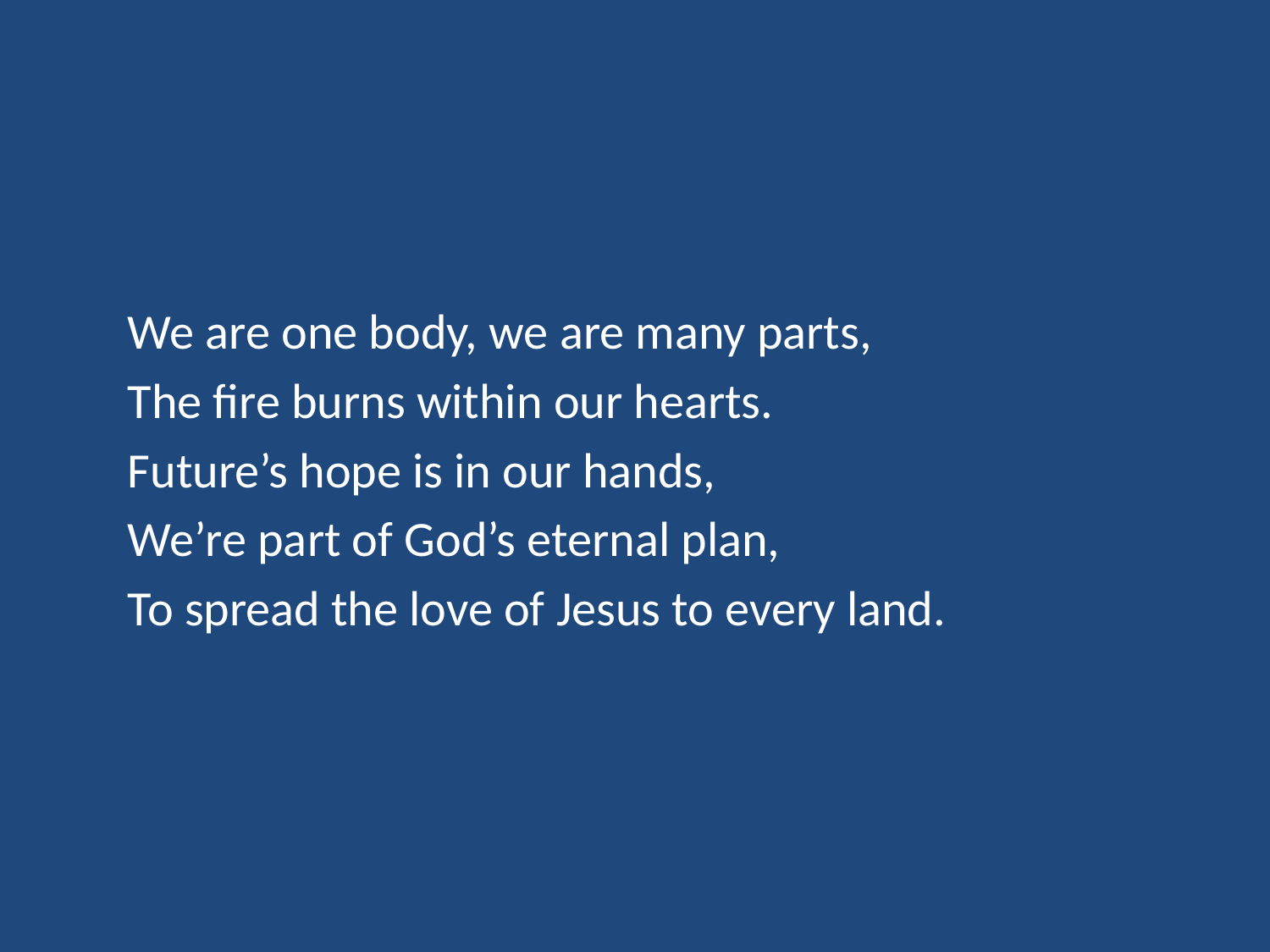

We are one body, we are many parts,
The fire burns within our hearts.
Future’s hope is in our hands,
We’re part of God’s eternal plan,
To spread the love of Jesus to every land.